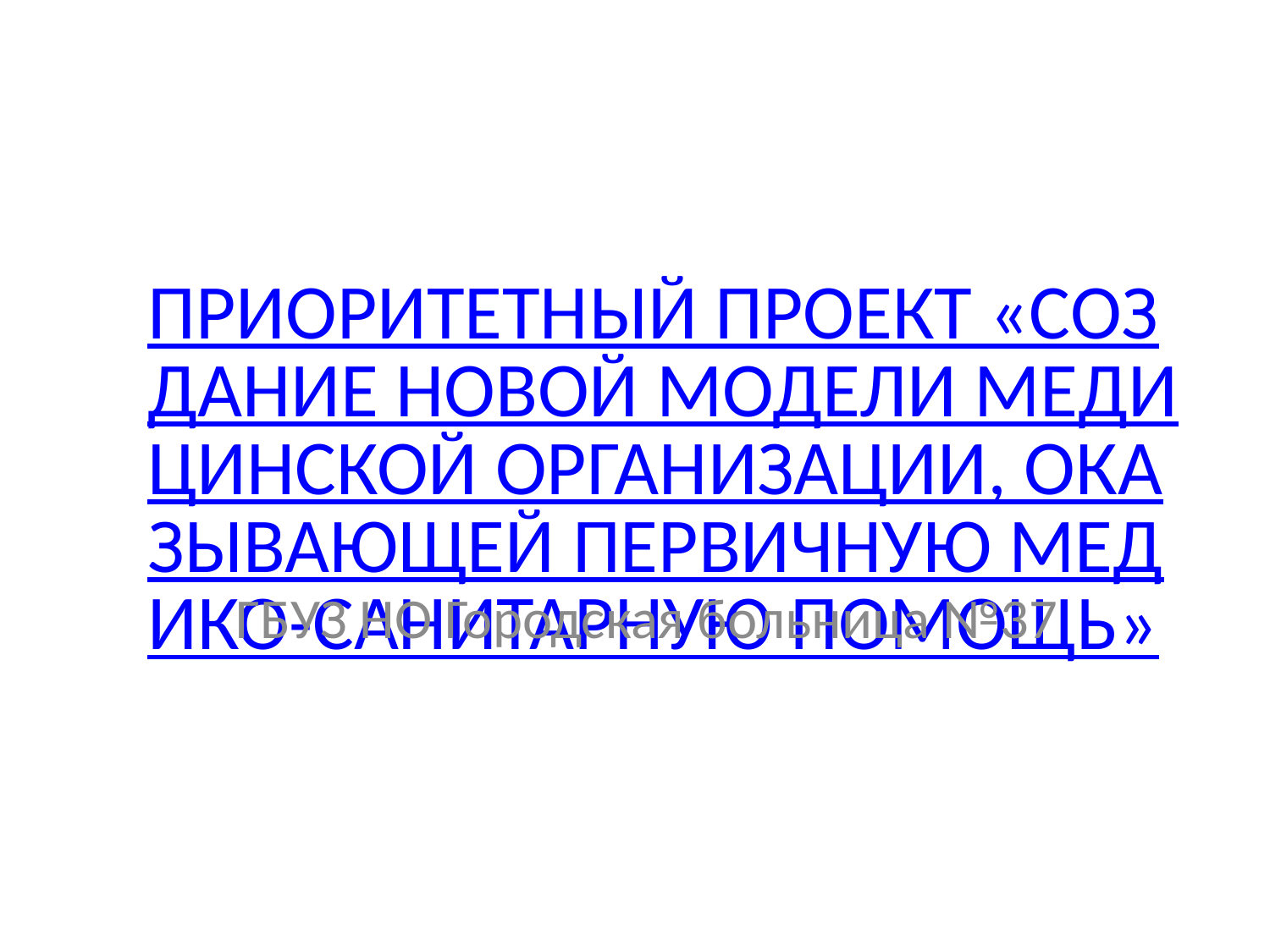

# ПРИОРИТЕТНЫЙ ПРОЕКТ «СОЗДАНИЕ НОВОЙ МОДЕЛИ МЕДИЦИНСКОЙ ОРГАНИЗАЦИИ, ОКАЗЫВАЮЩЕЙ ПЕРВИЧНУЮ МЕДИКО-САНИТАРНУЮ ПОМОЩЬ»
ГБУЗ НО Городская больница №37